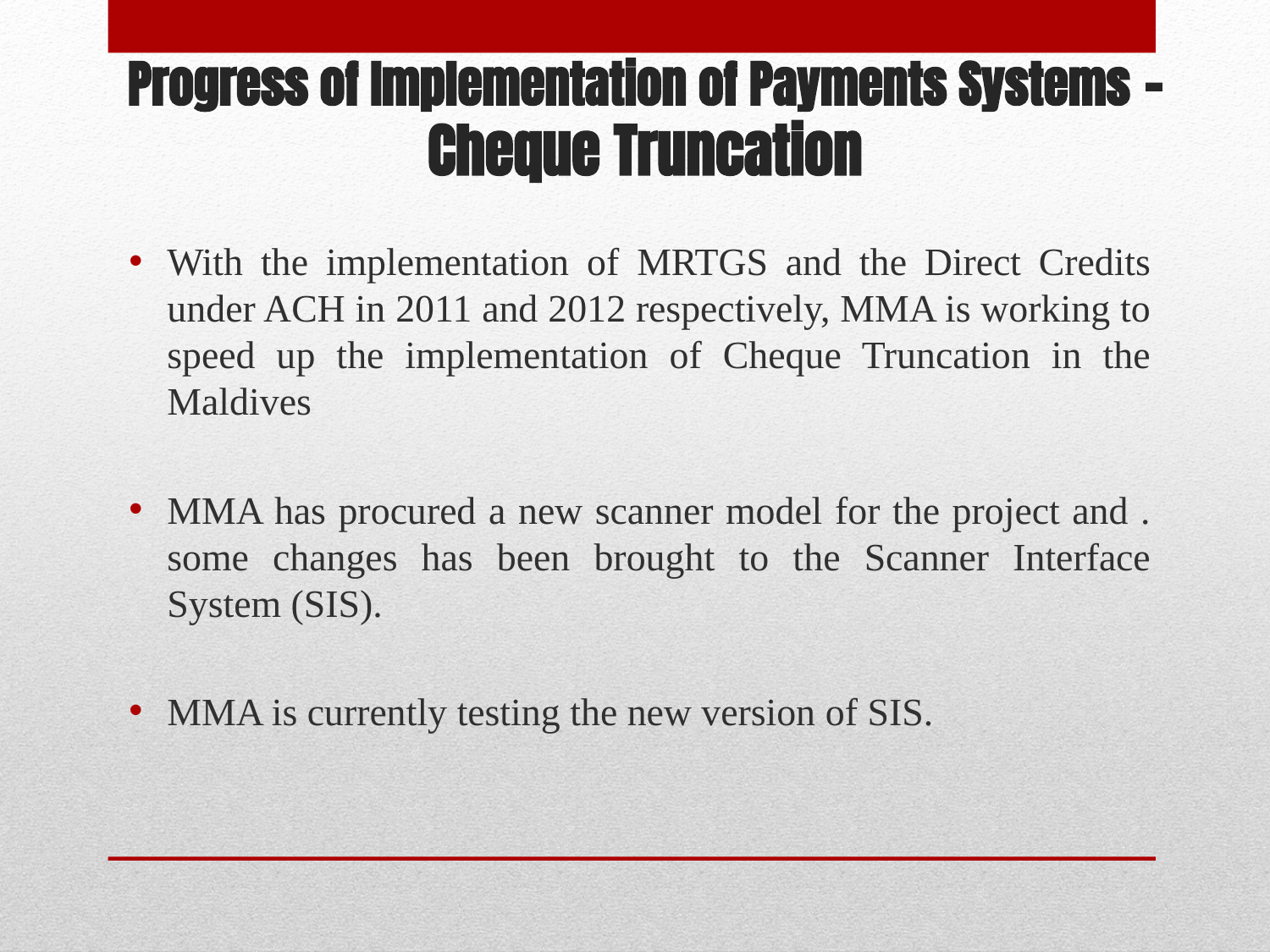

# Progress of Implementation of Payments Systems - Cheque Truncation
With the implementation of MRTGS and the Direct Credits under ACH in 2011 and 2012 respectively, MMA is working to speed up the implementation of Cheque Truncation in the Maldives

MMA has procured a new scanner model for the project and . some changes has been brought to the Scanner Interface System (SIS).

MMA is currently testing the new version of SIS.